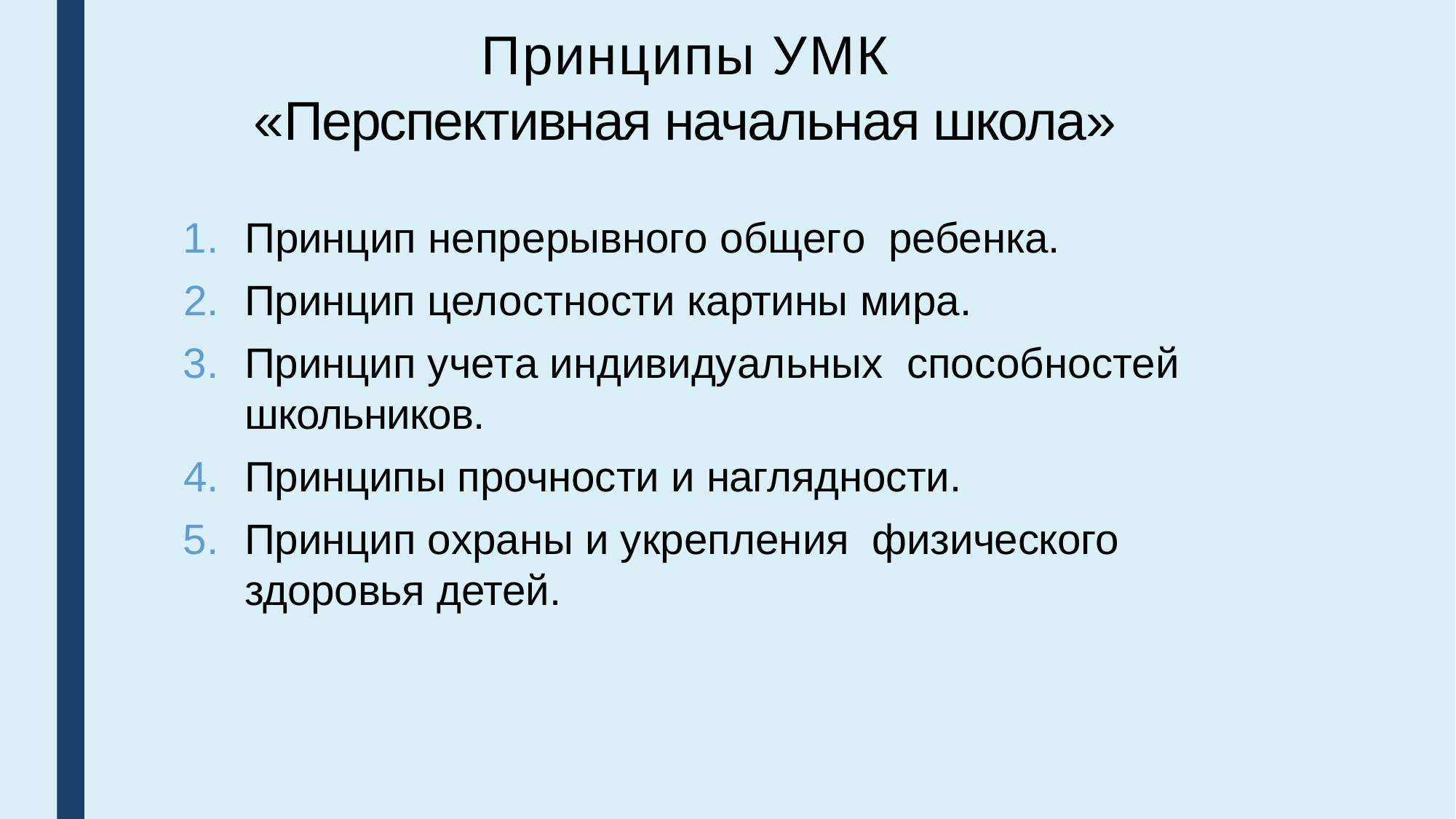

# Принципы УМК
«Перспективная начальная школа»
Принцип непрерывного общего  ребенка.
Принцип целостности картины мира.
Принцип учета индивидуальных  способностей школьников.
Принципы прочности и наглядности.
Принцип охраны и укрепления  физического здоровья детей.